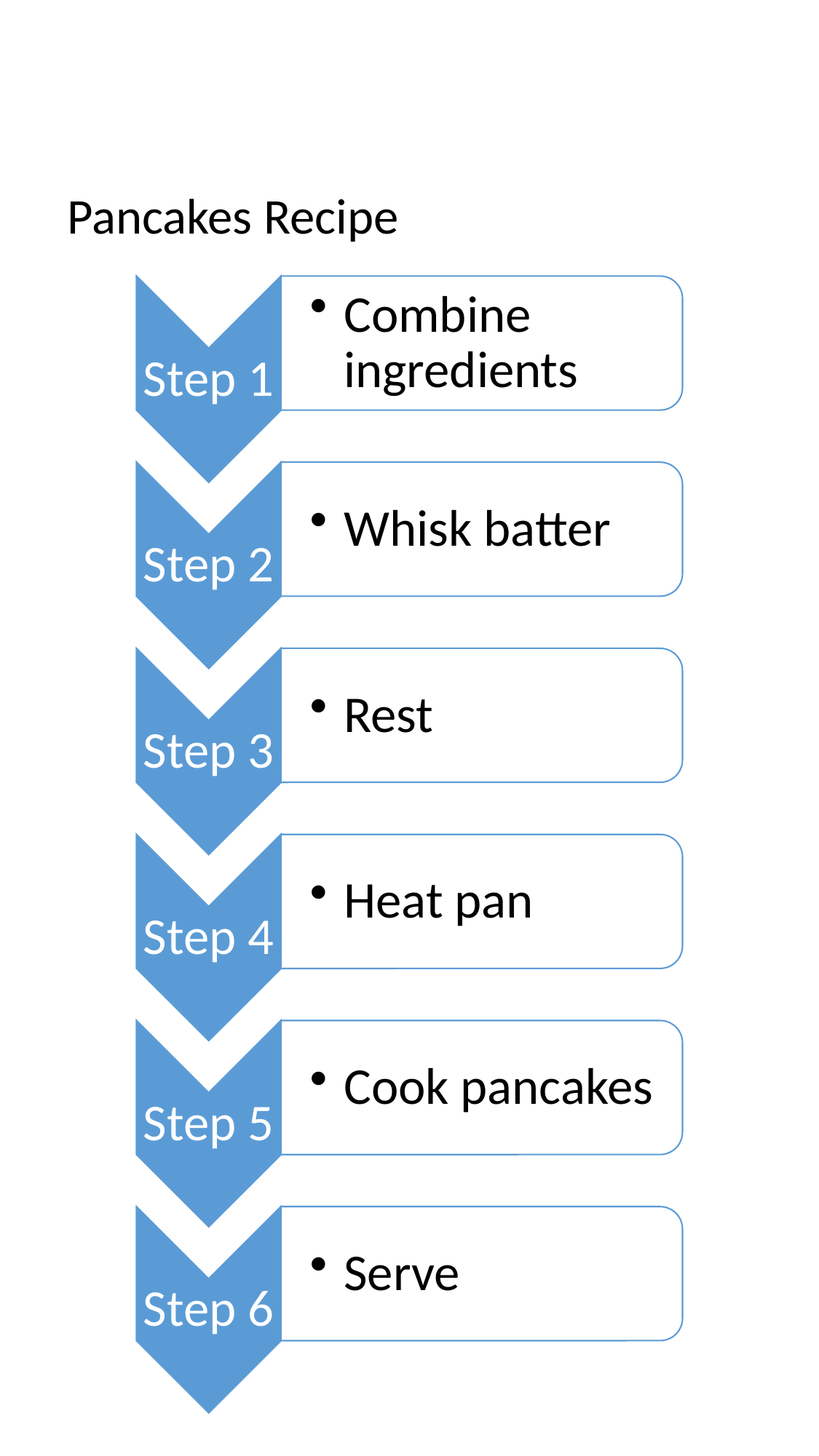

# Pancakes Recipe
Step 1
Combine ingredients
Step 2
Whisk batter
Step 3
Rest
Step 4
Heat pan
Step 5
Cook pancakes
Step 6
Serve